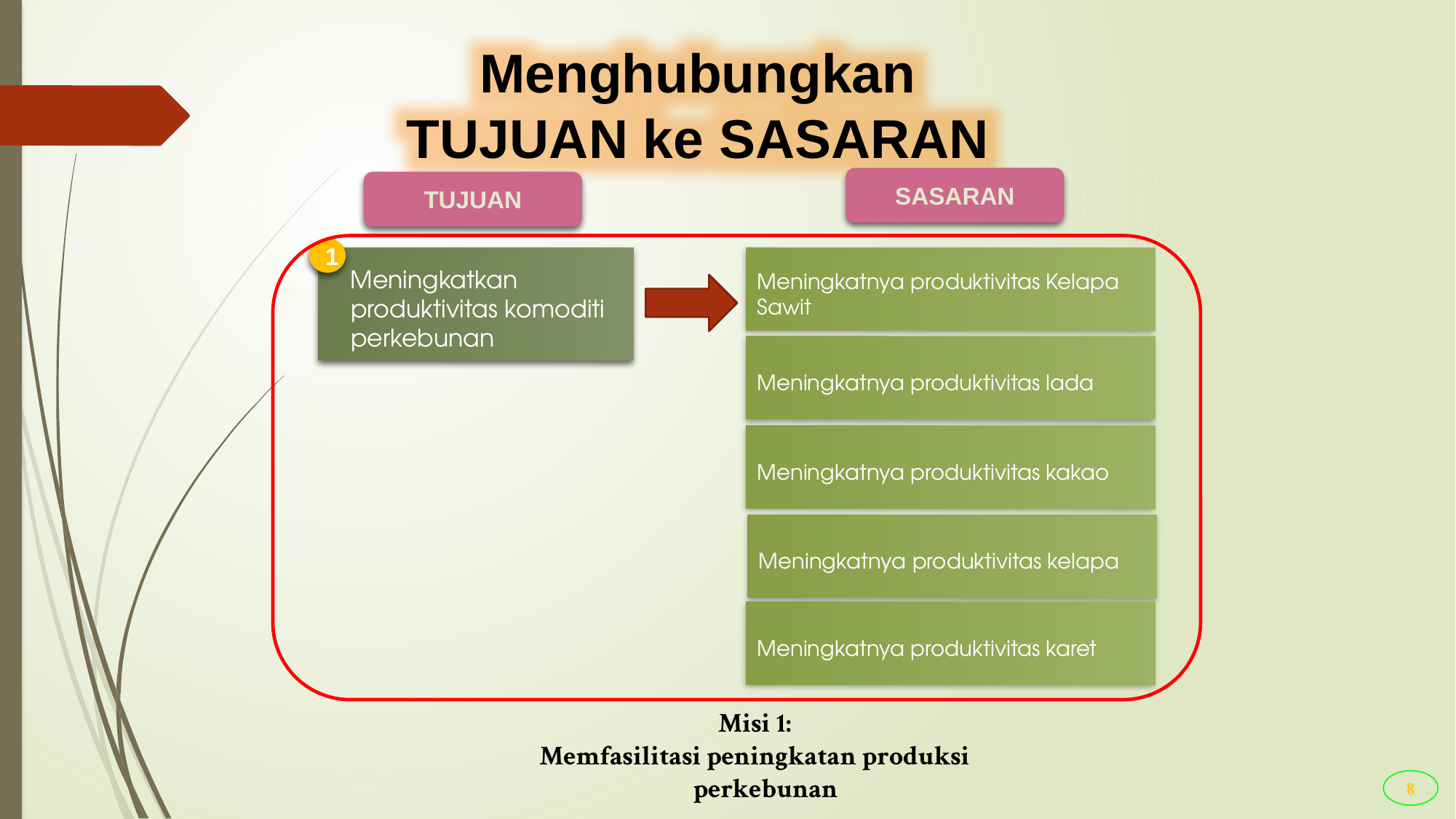

Menghubungkan TUJUAN ke SASARAN
Meningkatnya produktivitas Kelapa Sawit
SASARAN
TUJUAN
Meningkatnya produktivitas lada

Meningkatkan produktivitas komoditi perkebunan
1
Meningkatnya produktivitas kakao

Meningkatnya produktivitas kelapa
Meningkatnya produktivitas karet
Misi 1:
Memfasilitasi peningkatan produksi perkebunan